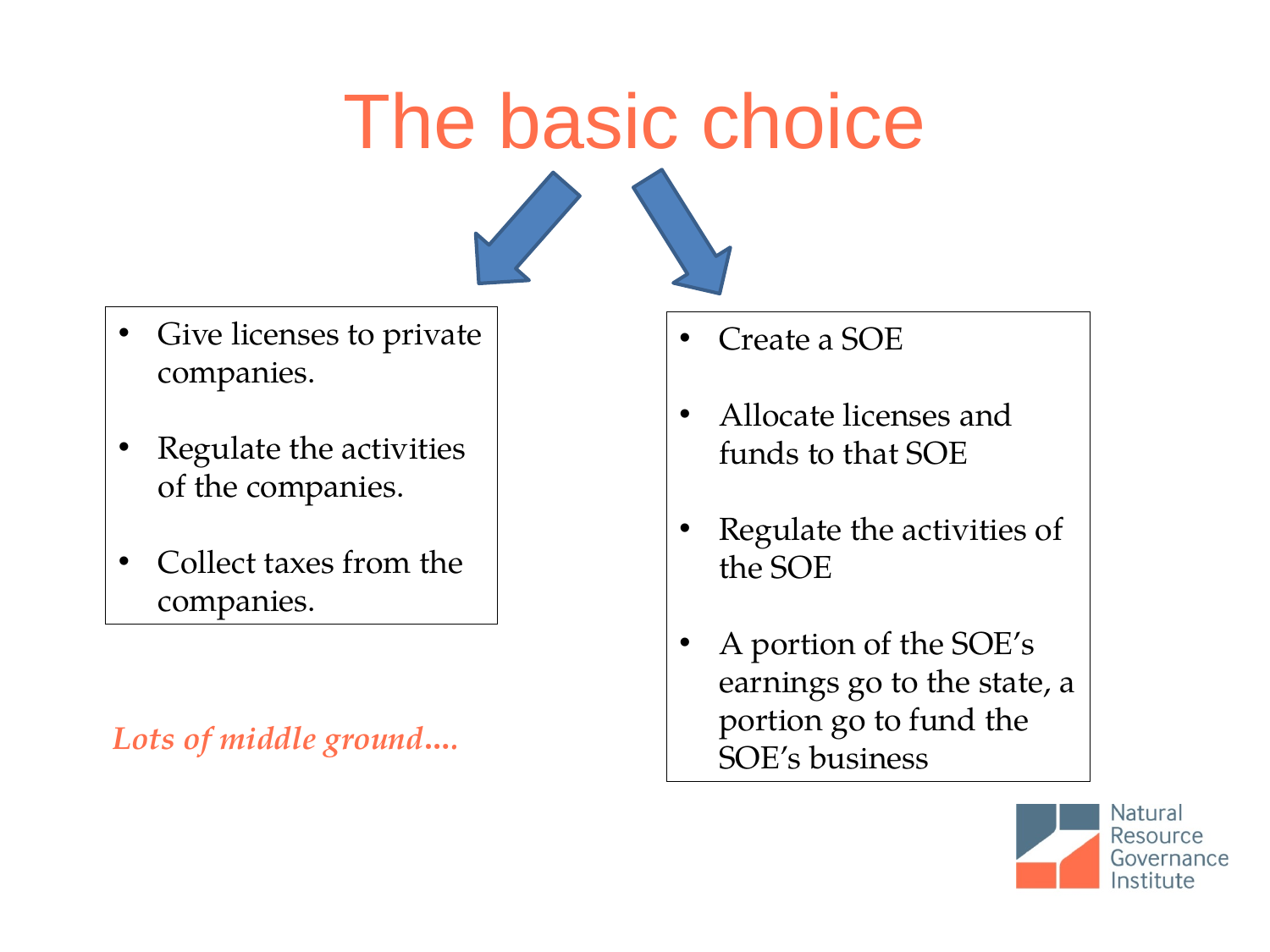

# The basic choice

Give licenses to private companies.

Regulate the activities of the companies.

Collect taxes from the companies.
Create a SOE

Allocate licenses and funds to that SOE

Regulate the activities of the SOE

A portion of the SOE’s earnings go to the state, a portion go to fund the SOE’s business
Lots of middle ground….